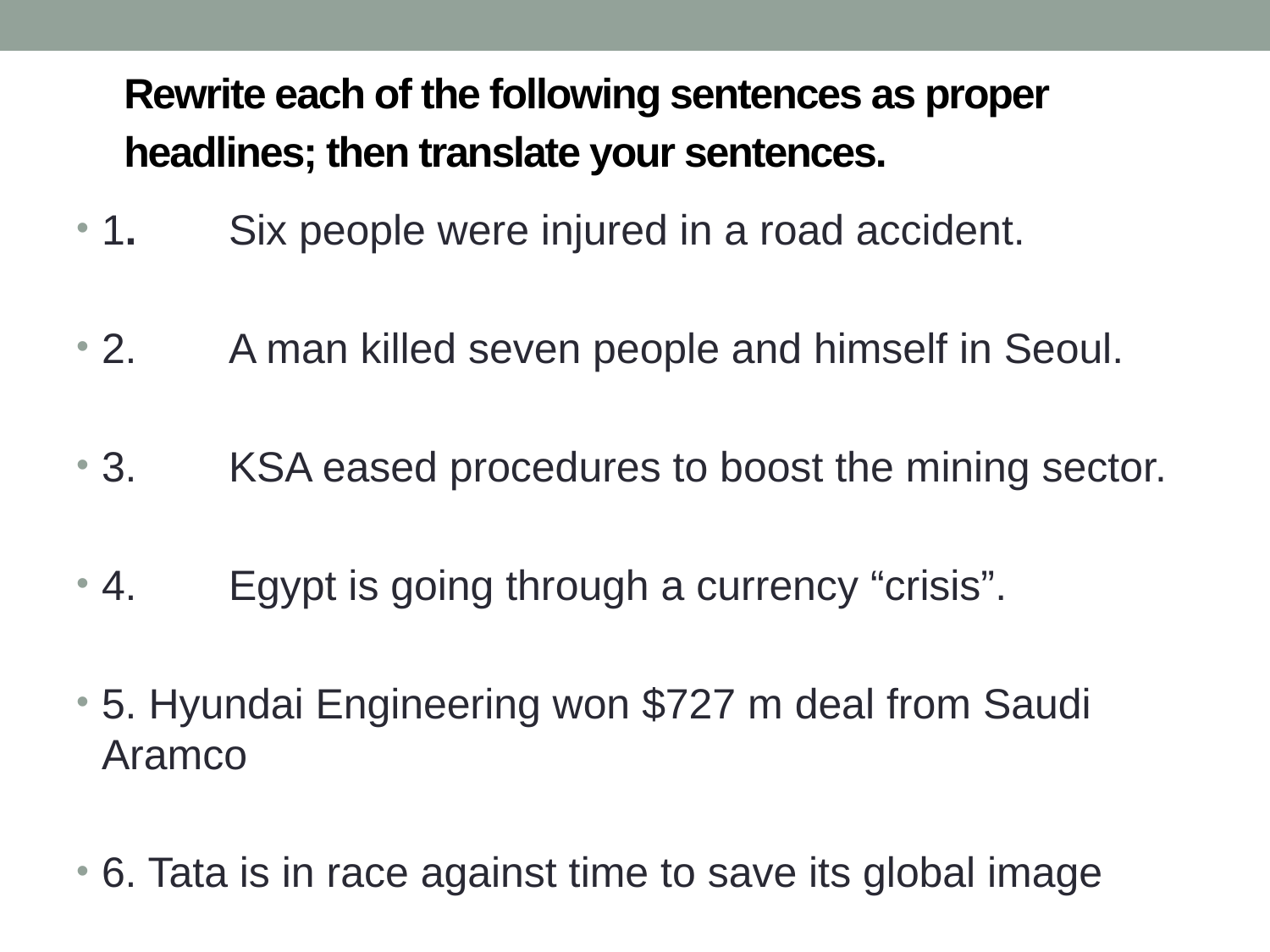

# Rewrite each of the following sentences as proper headlines; then translate your sentences.
1.	Six people were injured in a road accident.

2.	A man killed seven people and himself in Seoul.

3.	KSA eased procedures to boost the mining sector.

4.	Egypt is going through a currency “crisis”.

5. Hyundai Engineering won $727 m deal from Saudi Aramco

6. Tata is in race against time to save its global image